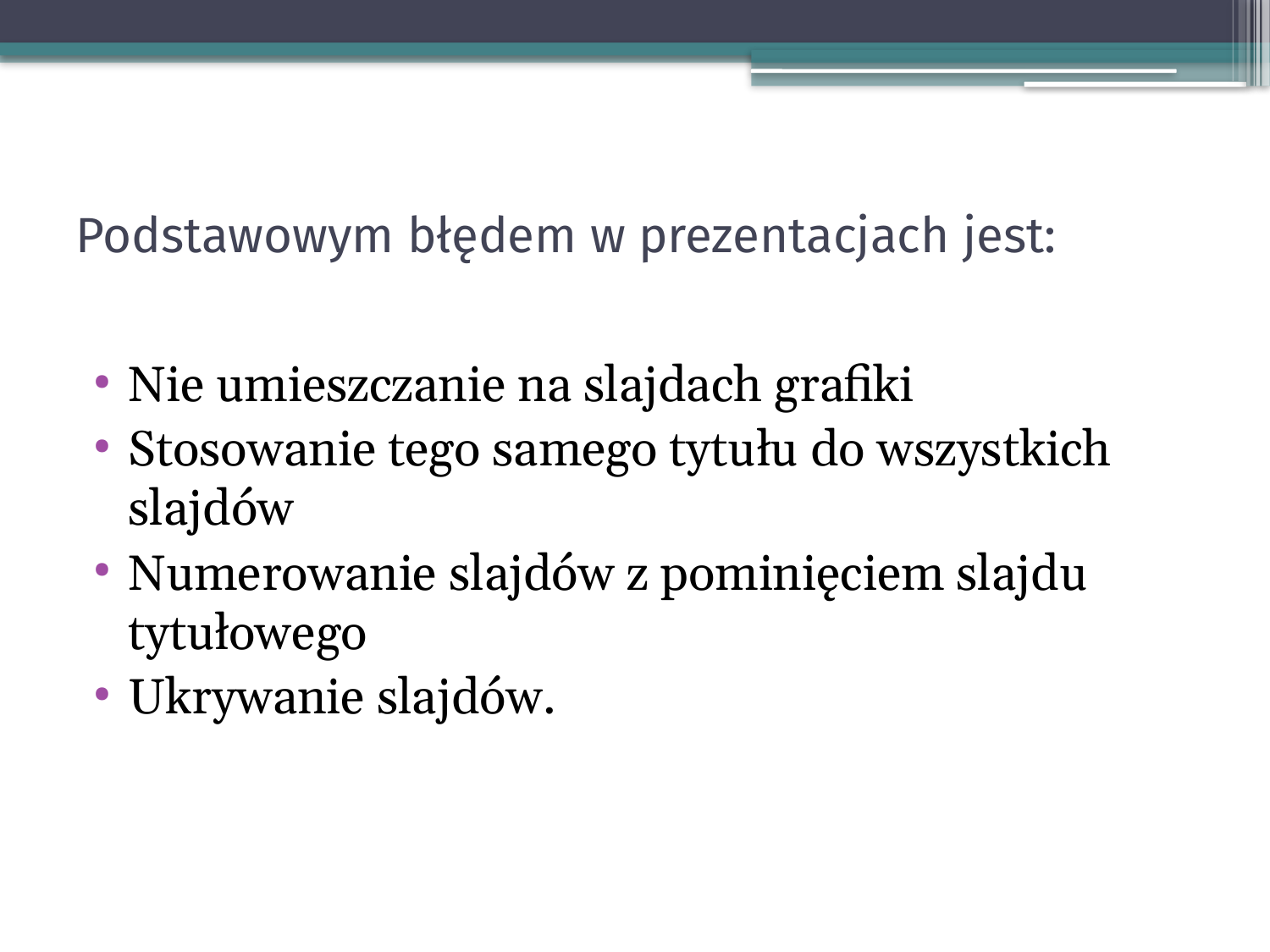

# Podstawowym błędem w prezentacjach jest:
Nie umieszczanie na slajdach grafiki
Stosowanie tego samego tytułu do wszystkich slajdów
Numerowanie slajdów z pominięciem slajdu tytułowego
Ukrywanie slajdów.